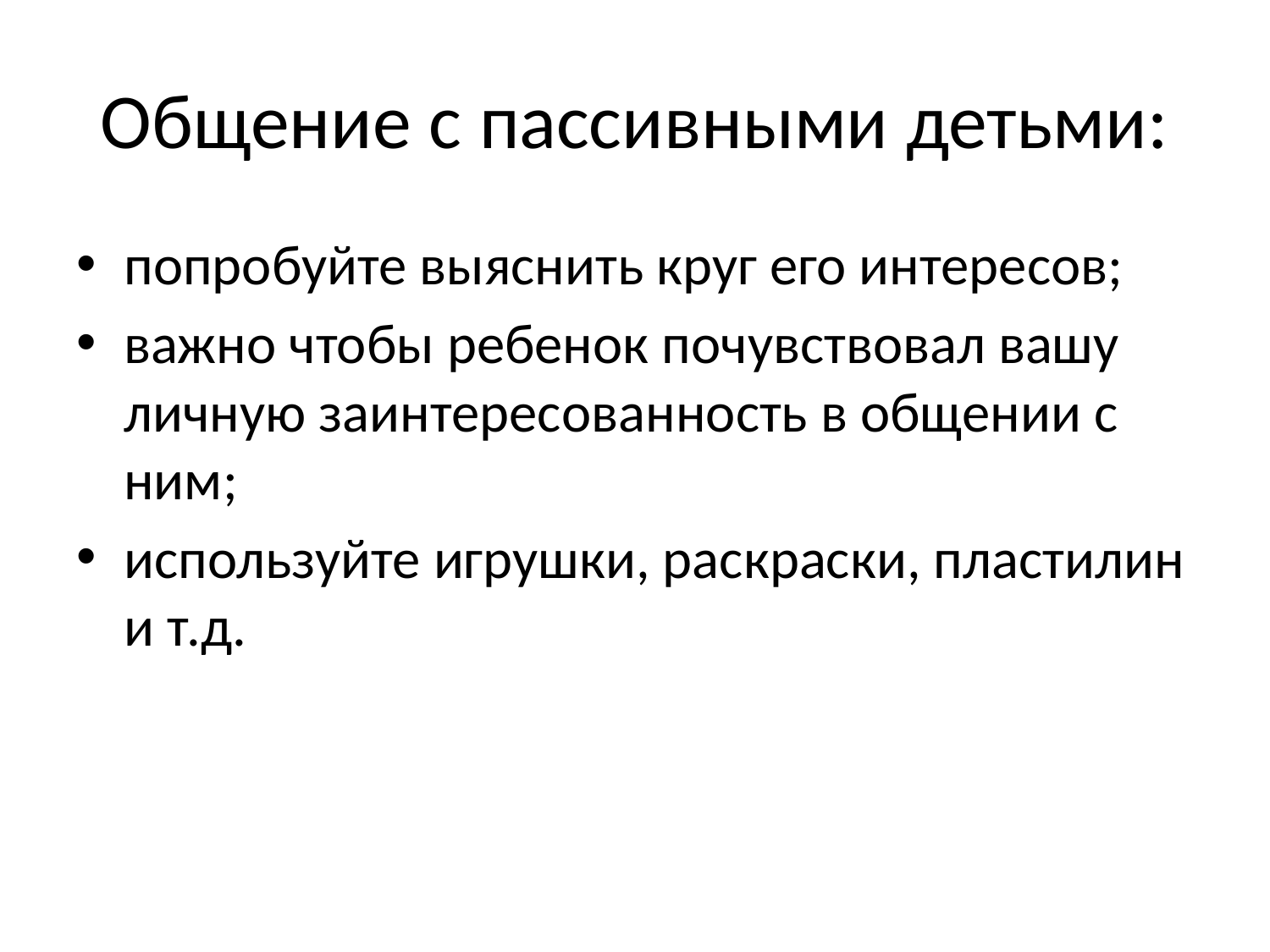

# Общение с пассивными детьми:
попробуйте выяснить круг его интересов;
важно чтобы ребенок почувствовал вашу личную заинтересованность в общении с ним;
используйте игрушки, раскраски, пластилин и т.д.